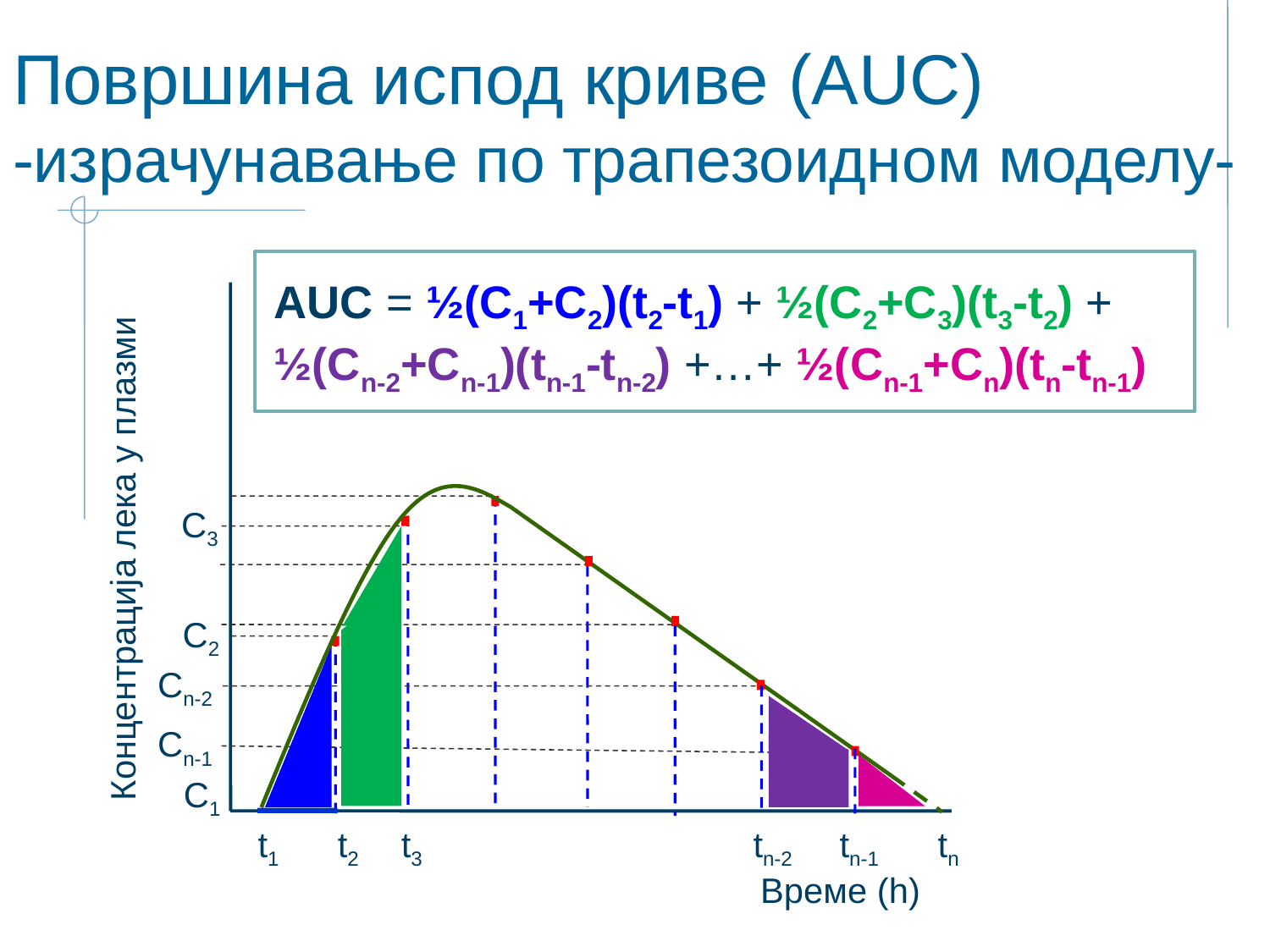

# Површина испод криве (AUC) -израчунавање по трапезоидном моделу-

AUC = ½(C1+C2)(t2-t1) + ½(C2+C3)(t3-t2) + ½(Cn-2+Cn-1)(tn-1-tn-2) +…+ ½(Cn-1+Cn)(tn-tn-1)

C3

Концентрација лека у плазми

C2

Cn-2

Cn-1

C1

t2
t3
tn-2
t1
tn-1
tn
Време (h)